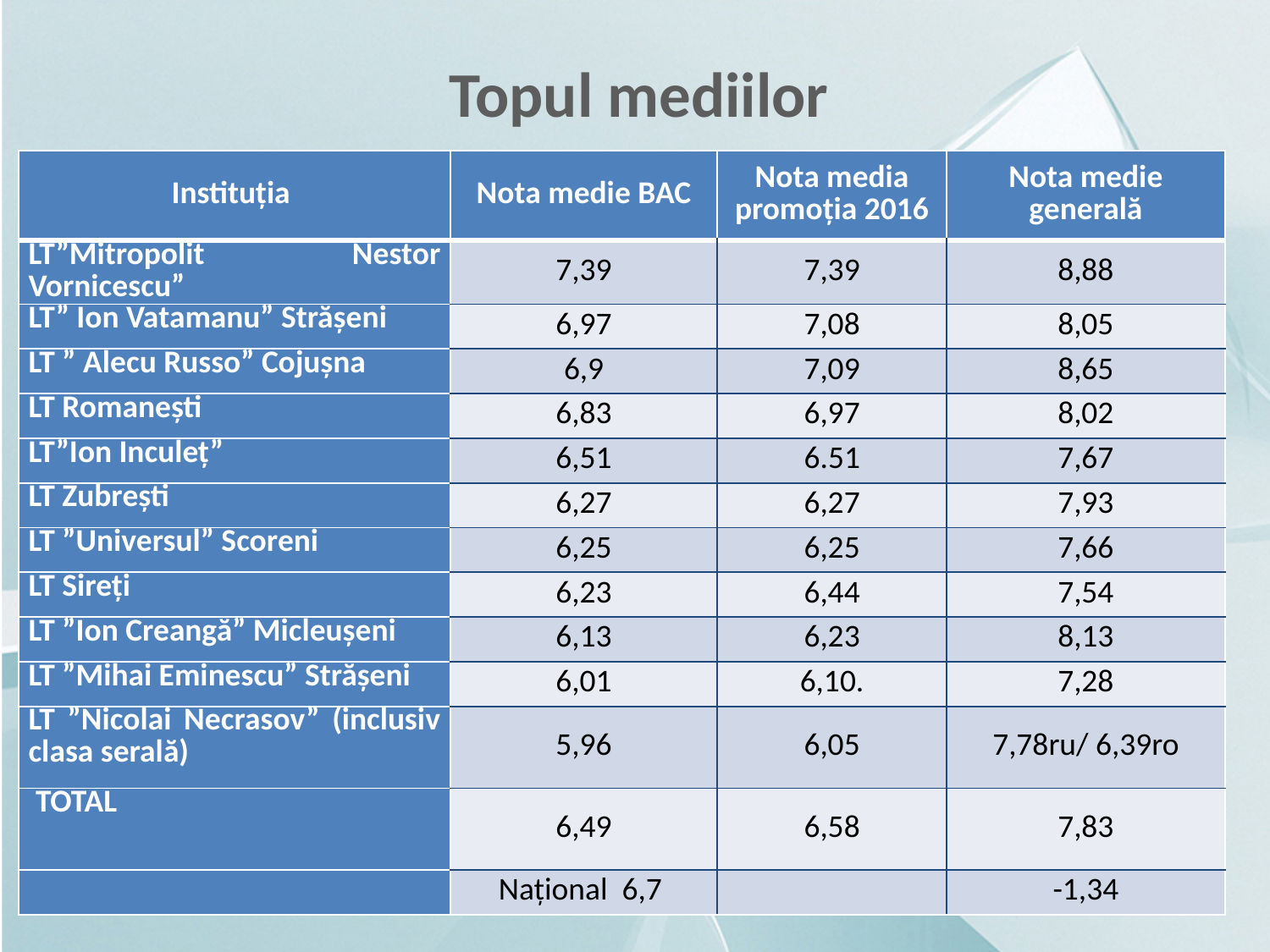

Topul mediilor
| Instituția | Nota medie BAC | Nota media promoția 2016 | Nota medie generală |
| --- | --- | --- | --- |
| LT”Mitropolit Nestor Vornicescu” | 7,39 | 7,39 | 8,88 |
| LT” Ion Vatamanu” Strășeni | 6,97 | 7,08 | 8,05 |
| LT ” Alecu Russo” Cojușna | 6,9 | 7,09 | 8,65 |
| LT Romanești | 6,83 | 6,97 | 8,02 |
| LT”Ion Inculeț” | 6,51 | 6.51 | 7,67 |
| LT Zubrești | 6,27 | 6,27 | 7,93 |
| LT ”Universul” Scoreni | 6,25 | 6,25 | 7,66 |
| LT Sireți | 6,23 | 6,44 | 7,54 |
| LT ”Ion Creangă” Micleușeni | 6,13 | 6,23 | 8,13 |
| LT ”Mihai Eminescu” Strășeni | 6,01 | 6,10. | 7,28 |
| LT ”Nicolai Necrasov” (inclusiv clasa serală) | 5,96 | 6,05 | 7,78ru/ 6,39ro |
| TOTAL | 6,49 | 6,58 | 7,83 |
|  | Național 6,7 |  | -1,34 |